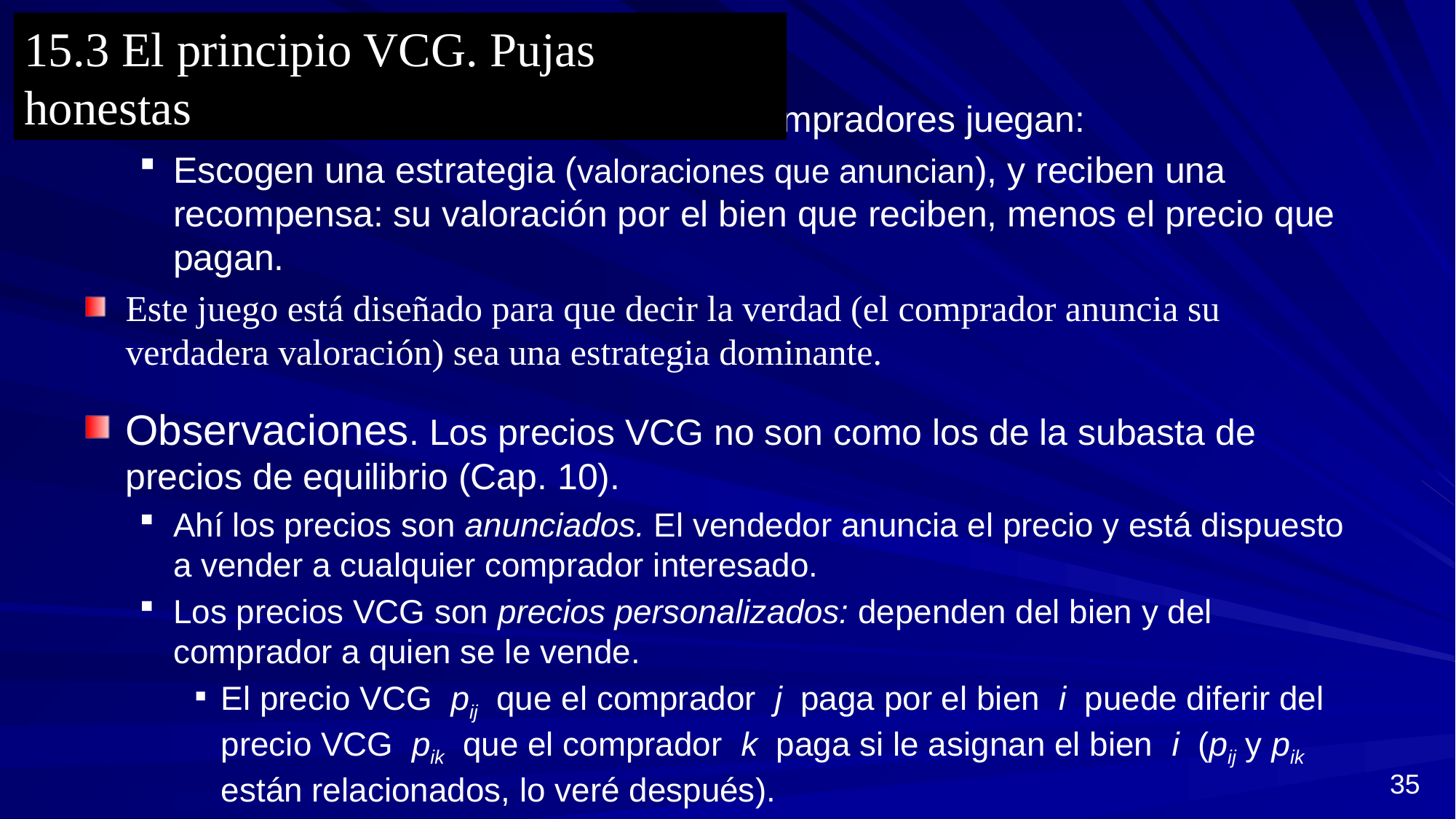

15.3 El principio VCG. Pujas honestas
El subastador define un juego que los compradores juegan:
Escogen una estrategia (valoraciones que anuncian), y reciben una recompensa: su valoración por el bien que reciben, menos el precio que pagan.
Este juego está diseñado para que decir la verdad (el comprador anuncia su verdadera valoración) sea una estrategia dominante.

Observaciones. Los precios VCG no son como los de la subasta de precios de equilibrio (Cap. 10).
Ahí los precios son anunciados. El vendedor anuncia el precio y está dispuesto a vender a cualquier comprador interesado.
Los precios VCG son precios personalizados: dependen del bien y del comprador a quien se le vende.
El precio VCG  pij  que el comprador  j  paga por el bien  i  puede diferir del precio VCG  pik  que el comprador  k  paga si le asignan el bien  i  (pij y pik están relacionados, lo veré después).
35